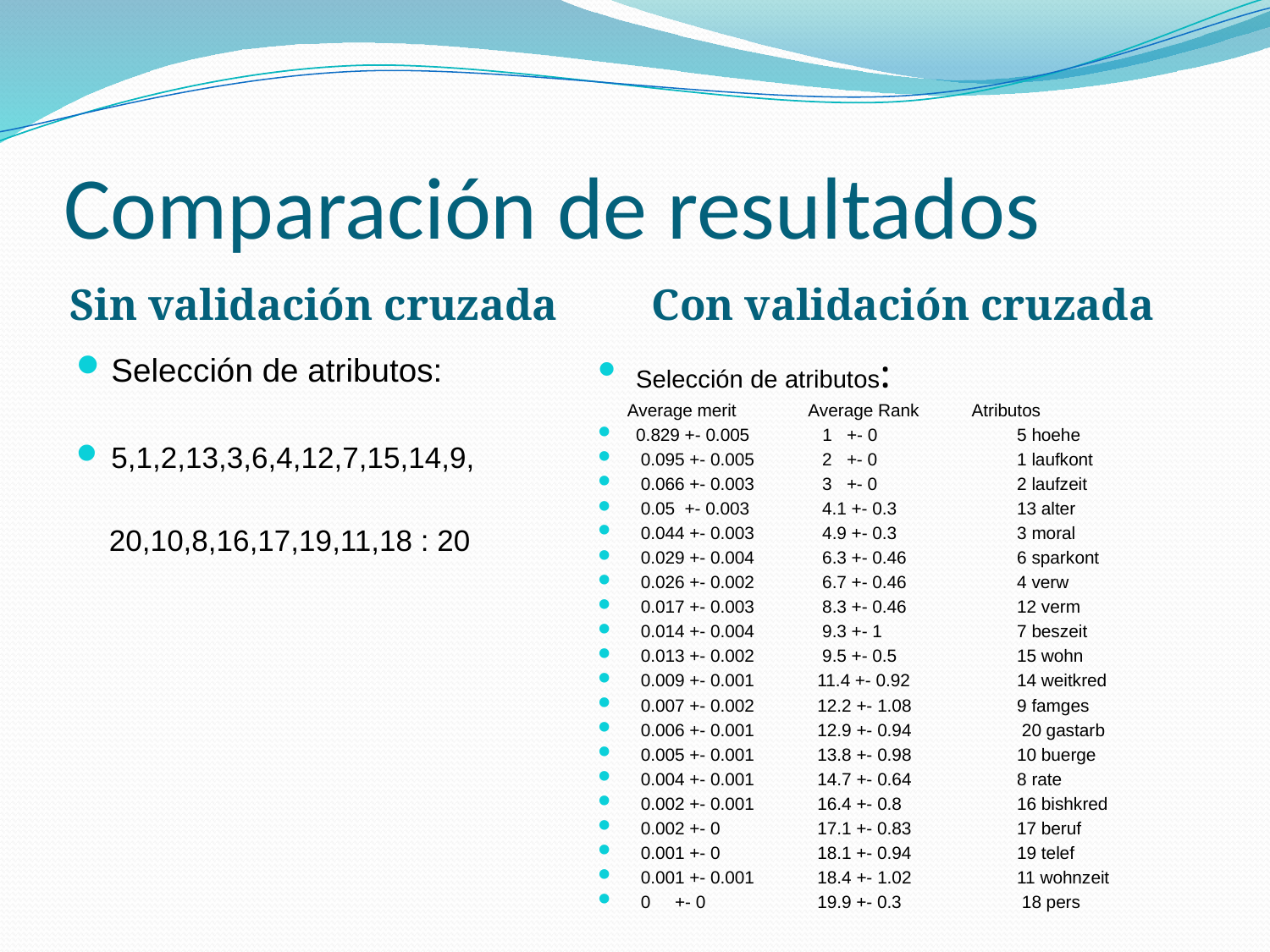

# Comparación de resultados
Sin validación cruzada
Con validación cruzada
Selección de atributos:

5,1,2,13,3,6,4,12,7,15,14,9,

    20,10,8,16,17,19,11,18 : 20

Selección de atributos:
      Average merit               Average Rank           Atributos
0.829 +- 0.005               1   +- 0        	5 hoehe
 0.095 +- 0.005              2   +- 0        	1 laufkont
 0.066 +- 0.003              3   +- 0        	2 laufzeit
 0.05  +- 0.003               4.1 +- 0.3     	13 alter
 0.044 +- 0.003              4.9 +- 0.3      	3 moral
 0.029 +- 0.004              6.3 +- 0.46     	6 sparkont
 0.026 +- 0.002              6.7 +- 0.46     	4 verw
 0.017 +- 0.003              8.3 +- 0.46    	12 verm
 0.014 +- 0.004              9.3 +- 1        	7 beszeit
 0.013 +- 0.002              9.5 +- 0.5     	15 wohn
 0.009 +- 0.001             11.4 +- 0.92    	14 weitkred
 0.007 +- 0.002             12.2 +- 1.08     	9 famges
 0.006 +- 0.001             12.9 +- 0.94   	 20 gastarb
 0.005 +- 0.001             13.8 +- 0.98    	10 buerge
 0.004 +- 0.001             14.7 +- 0.64     	8 rate
 0.002 +- 0.001             16.4 +- 0.8     	16 bishkred
 0.002 +- 0                    17.1 +- 0.83    	17 beruf
 0.001 +- 0                    18.1 +- 0.94    	19 telef
 0.001 +- 0.001             18.4 +- 1.02    	11 wohnzeit
 0     +- 0                       19.9 +- 0.3    	 18 pers